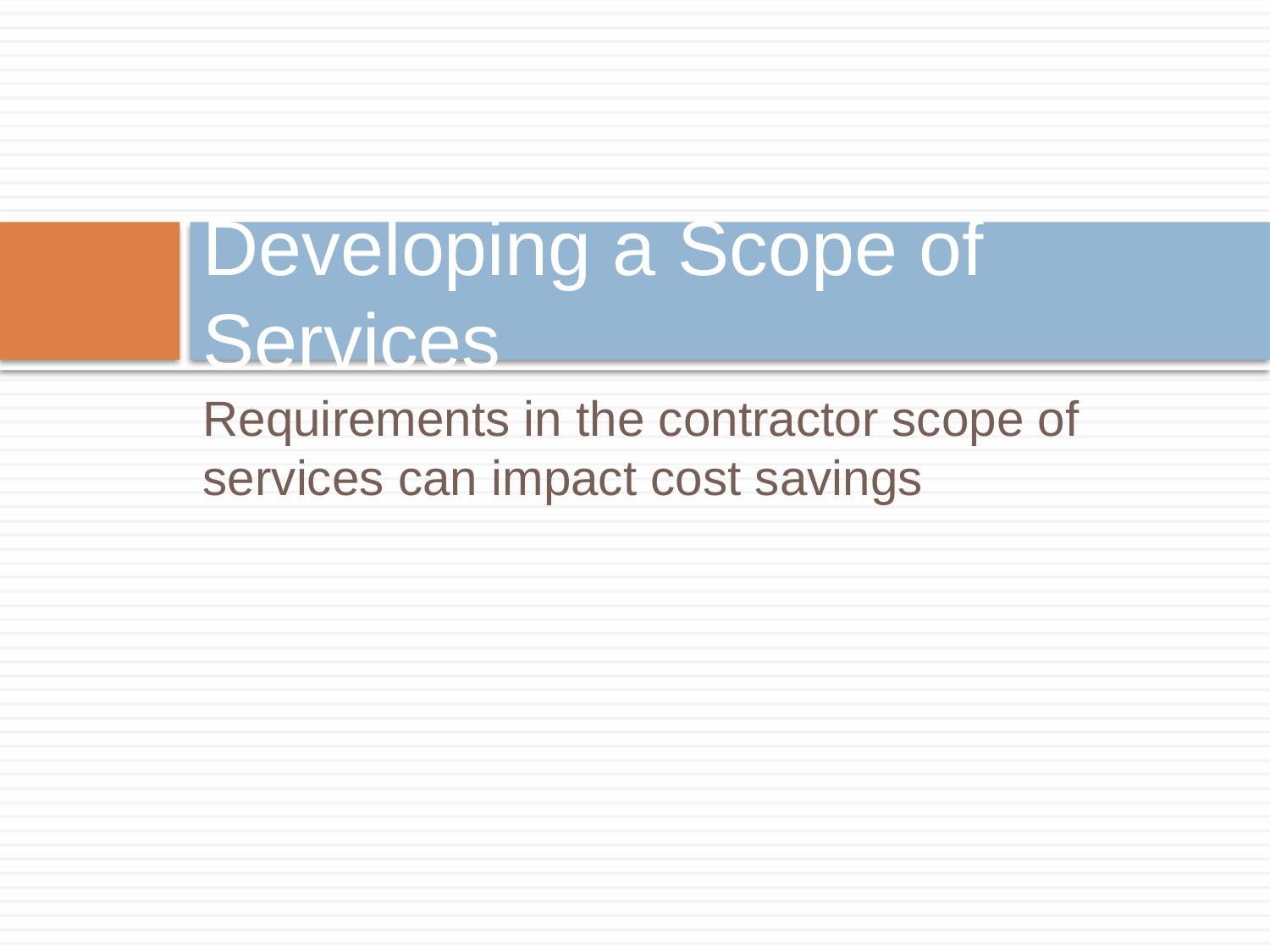

# Developing a Scope of Services
Requirements in the contractor scope of services can impact cost savings